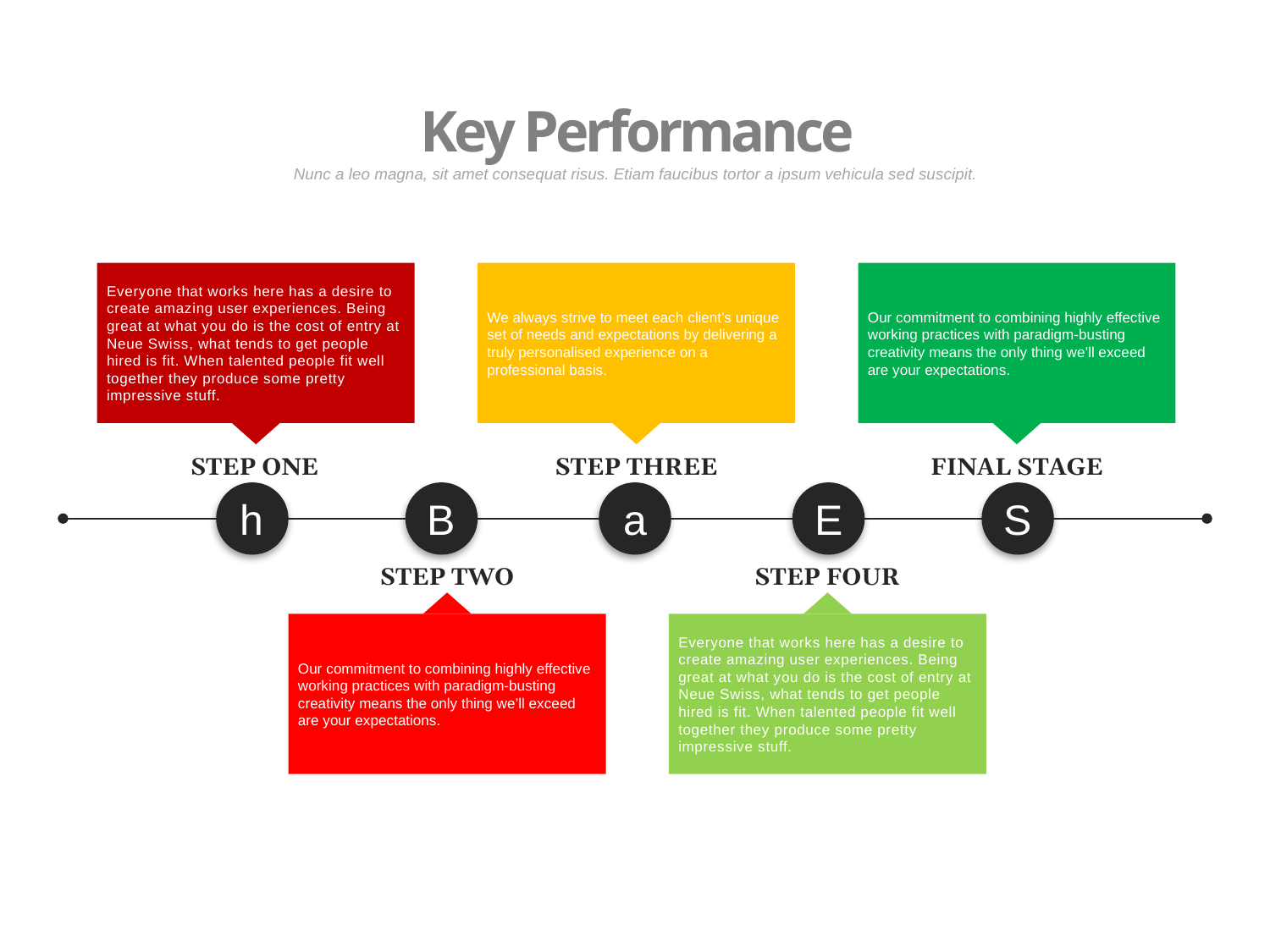

Key Performance
Nunc a leo magna, sit amet consequat risus. Etiam faucibus tortor a ipsum vehicula sed suscipit.
Everyone that works here has a desire to create amazing user experiences. Being great at what you do is the cost of entry at Neue Swiss, what tends to get people hired is fit. When talented people fit well together they produce some pretty impressive stuff.

We always strive to meet each client’s unique set of needs and expectations by delivering a truly personalised experience on a professional basis.

Our commitment to combining highly effective working practices with paradigm-busting creativity means the only thing we’ll exceed are your expectations.

STEP ONE
STEP THREE
FINAL STAGE
h
B
a
E
S
STEP TWO
STEP FOUR

Our commitment to combining highly effective working practices with paradigm-busting creativity means the only thing we’ll exceed are your expectations.

Everyone that works here has a desire to create amazing user experiences. Being great at what you do is the cost of entry at Neue Swiss, what tends to get people hired is fit. When talented people fit well together they produce some pretty impressive stuff.